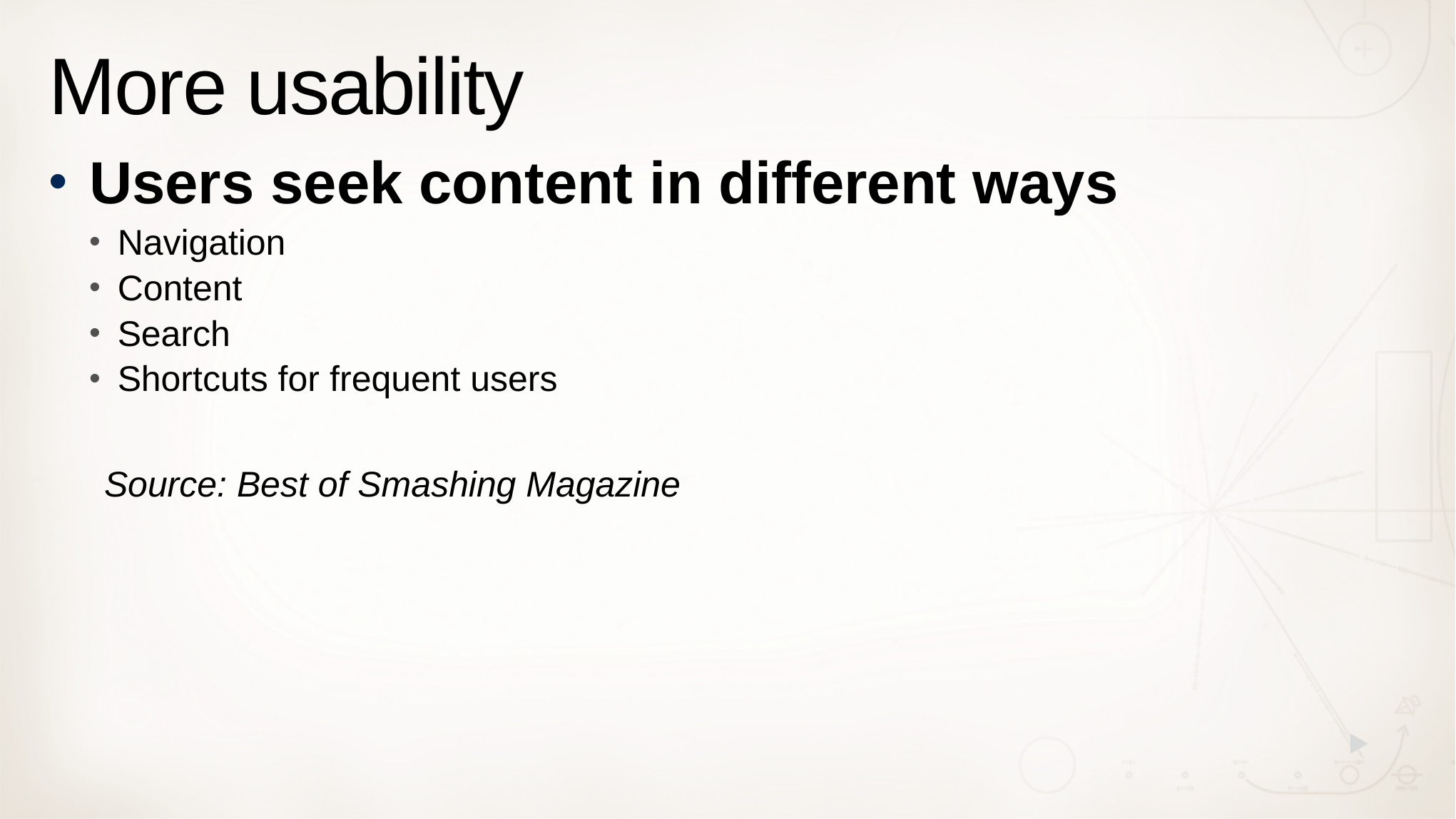

# More usability
Users seek content in different ways
Navigation
Content
Search
Shortcuts for frequent users

Source: Best of Smashing Magazine